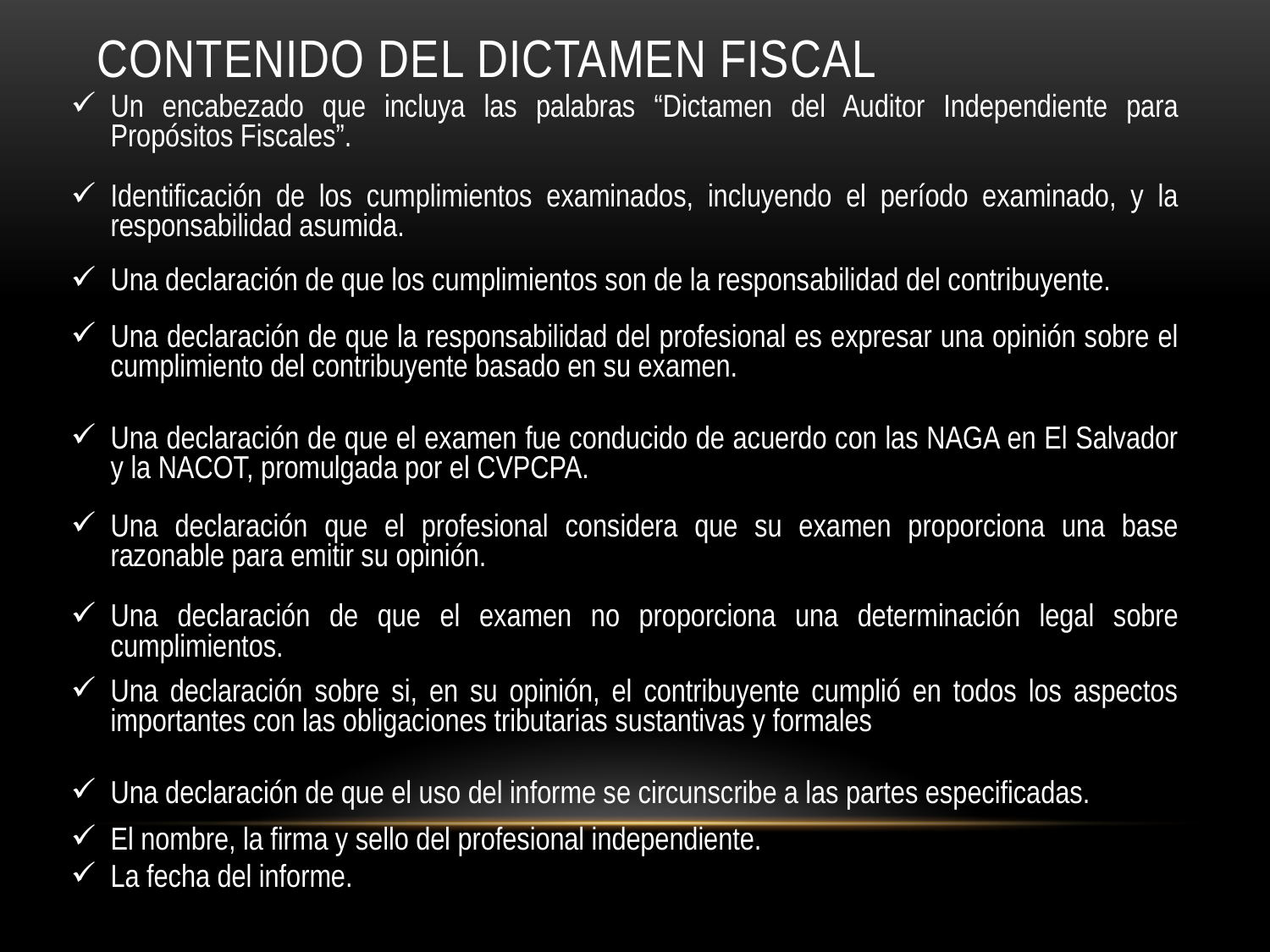

# CONTENIDO DEL DICTAMEN FISCAL
| Un encabezado que incluya las palabras “Dictamen del Auditor Independiente para Propósitos Fiscales”. |
| --- |
| Identificación de los cumplimientos examinados, incluyendo el período examinado, y la responsabilidad asumida. |
| Una declaración de que los cumplimientos son de la responsabilidad del contribuyente. |
| Una declaración de que la responsabilidad del profesional es expresar una opinión sobre el cumplimiento del contribuyente basado en su examen. |
| Una declaración de que el examen fue conducido de acuerdo con las NAGA en El Salvador y la NACOT, promulgada por el CVPCPA. |
| Una declaración que el profesional considera que su examen proporciona una base razonable para emitir su opinión. |
| Una declaración de que el examen no proporciona una determinación legal sobre cumplimientos. |
| Una declaración sobre si, en su opinión, el contribuyente cumplió en todos los aspectos importantes con las obligaciones tributarias sustantivas y formales |
| Una declaración de que el uso del informe se circunscribe a las partes especificadas. |
| El nombre, la firma y sello del profesional independiente. |
| La fecha del informe. |